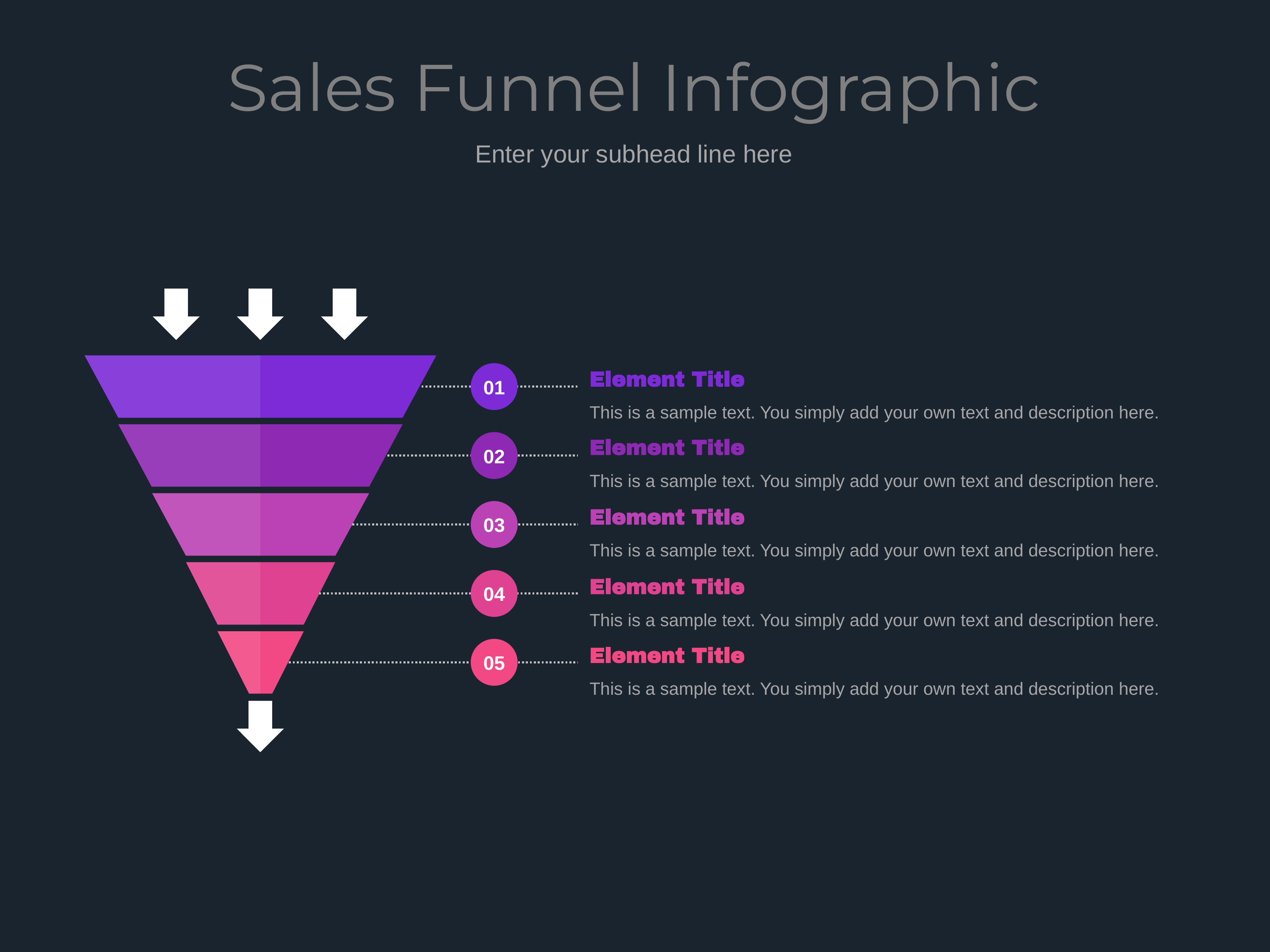

# Sales Funnel Infographic
Enter your subhead line here

Element Title
This is a sample text. You simply add your own text and description here.

01
Element Title
This is a sample text. You simply add your own text and description here.

02
Element Title
This is a sample text. You simply add your own text and description here.

03
Element Title
This is a sample text. You simply add your own text and description here.

04
Element Title
This is a sample text. You simply add your own text and description here.

05